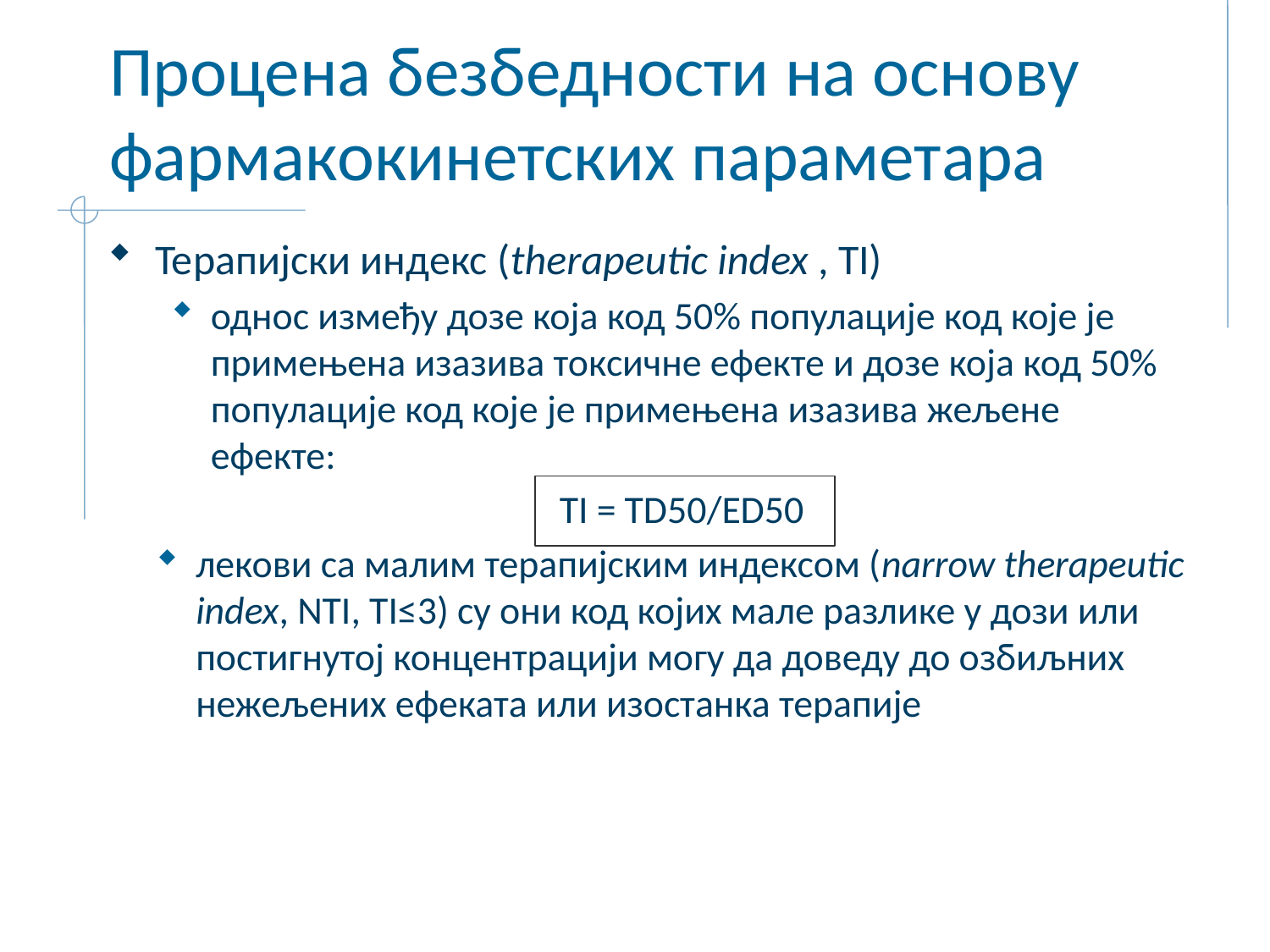

# Процена безбедности на основу фармакокинетских параметара
Терапијски индекс (therapeutic index , TI)
однос између дозе која код 50% популације код које је примењена изазива токсичне ефекте и дозе која код 50% популације код које је примењена изазива жељене ефекте:
TI = TD50/ED50
лекови са малим терапијским индексом (narrow therapeutic index, NTI, TI≤3) су они код којих мале разлике у дози или постигнутој концентрацији могу да доведу до озбиљних нежељених ефеката или изостанка терапије